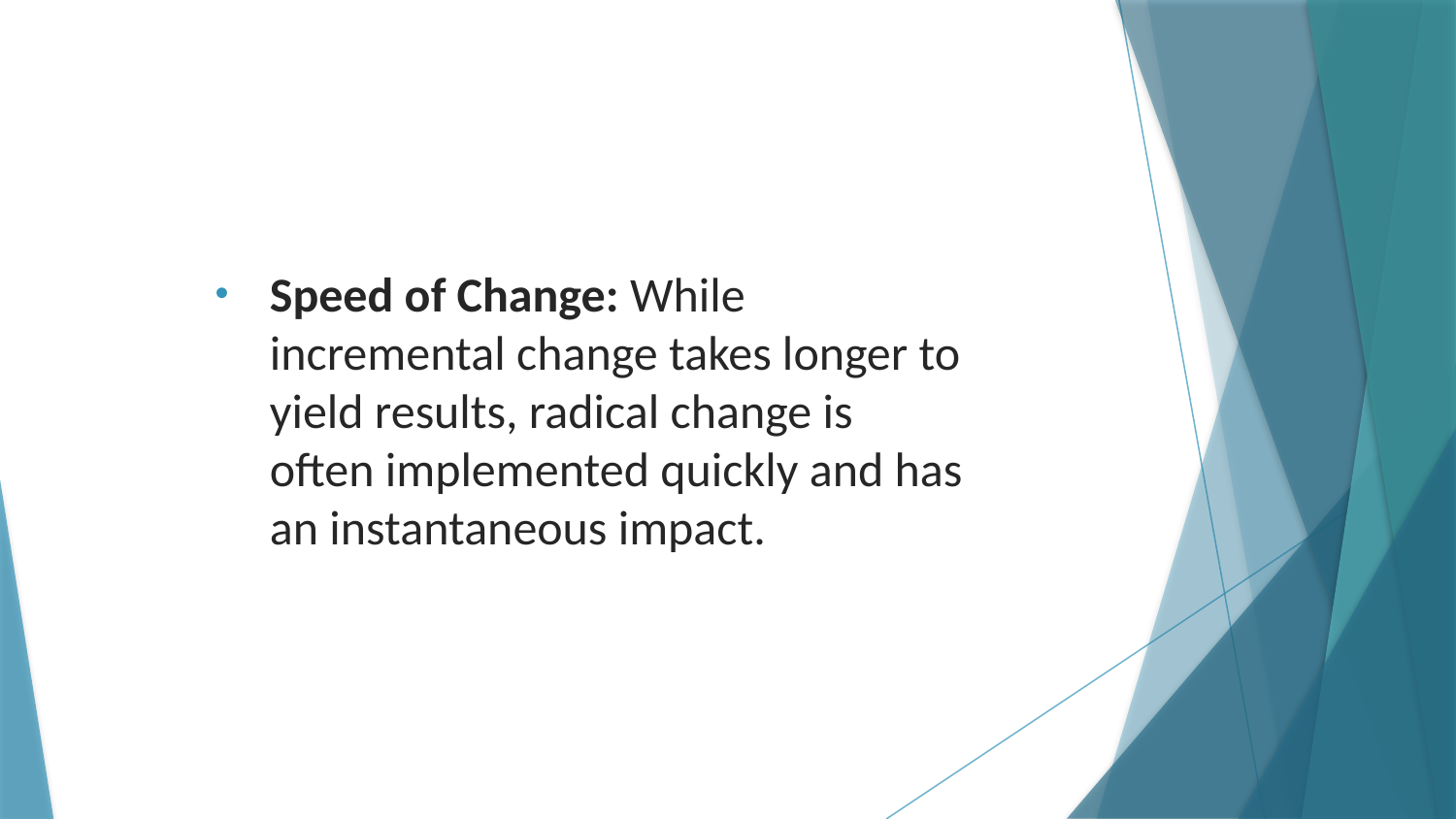

Speed of Change: While incremental change takes longer to yield results, radical change is often implemented quickly and has an instantaneous impact.